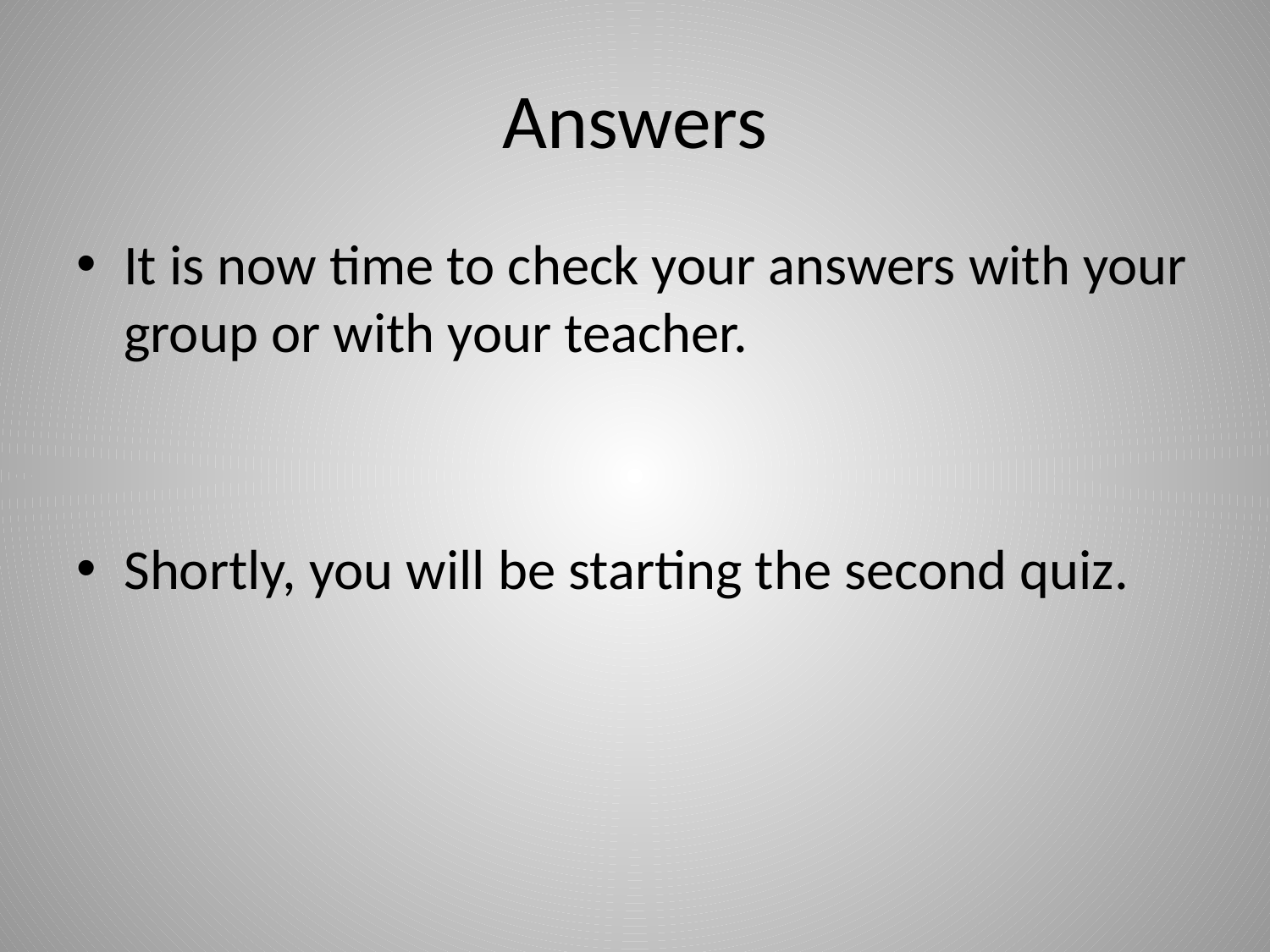

# Answers
It is now time to check your answers with your group or with your teacher.

Shortly, you will be starting the second quiz.